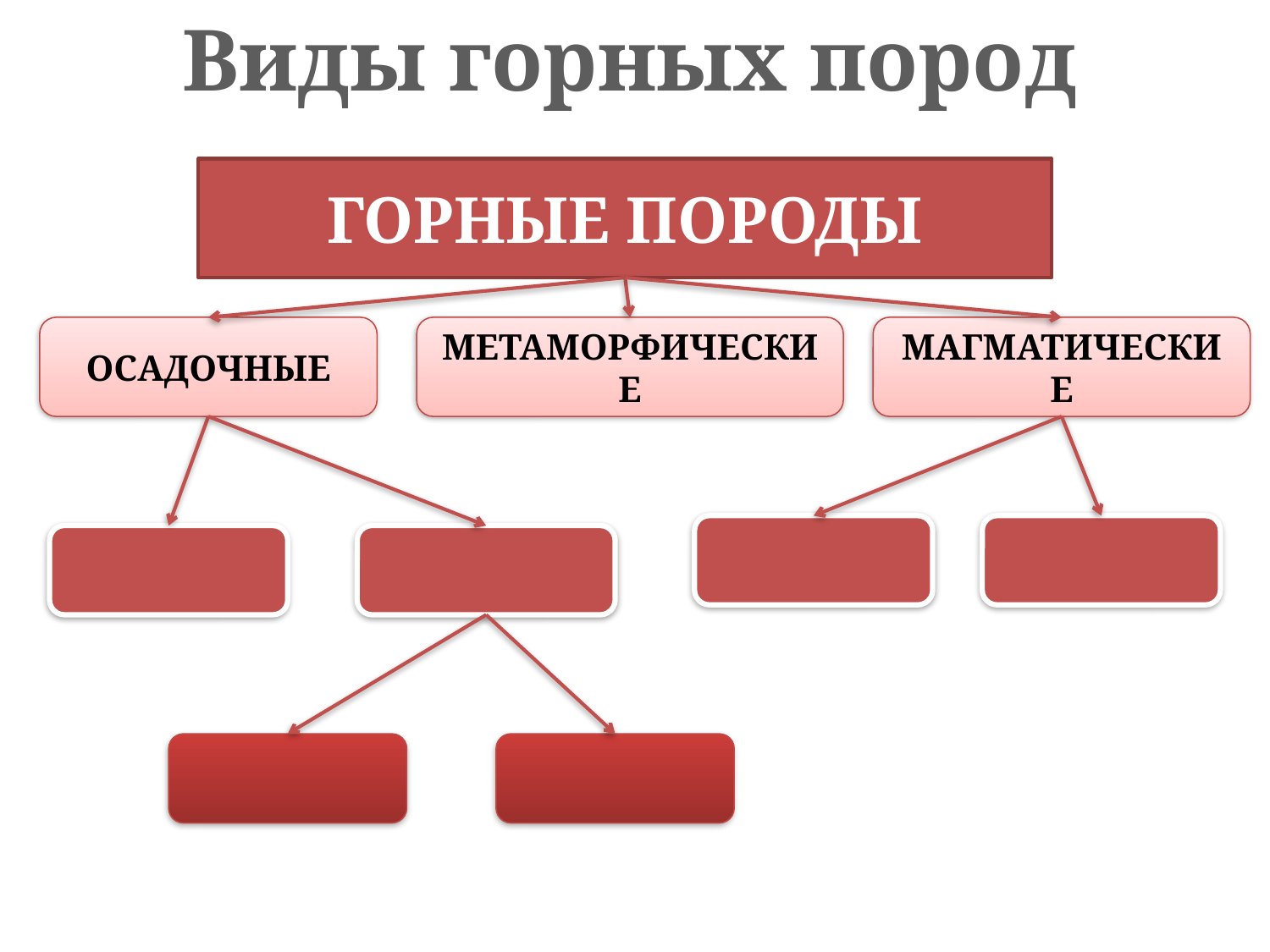

Виды горных пород
ГОРНЫЕ ПОРОДЫ
ОСАДОЧНЫЕ
МЕТАМОРФИЧЕСКИЕ
МАГМАТИЧЕСКИЕ